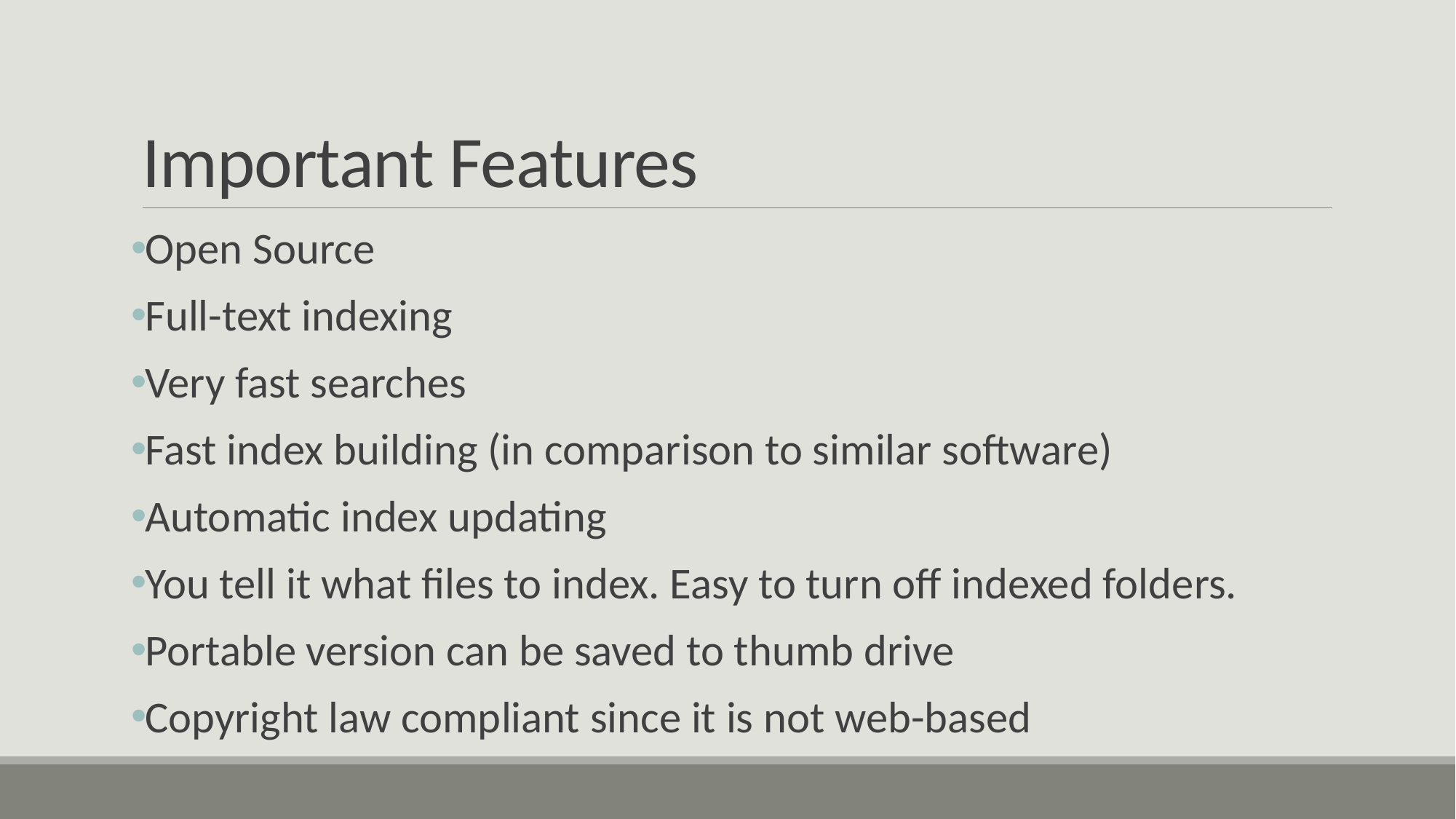

# Important Features
Open Source
Full-text indexing
Very fast searches
Fast index building (in comparison to similar software)
Automatic index updating
You tell it what files to index. Easy to turn off indexed folders.
Portable version can be saved to thumb drive
Copyright law compliant since it is not web-based